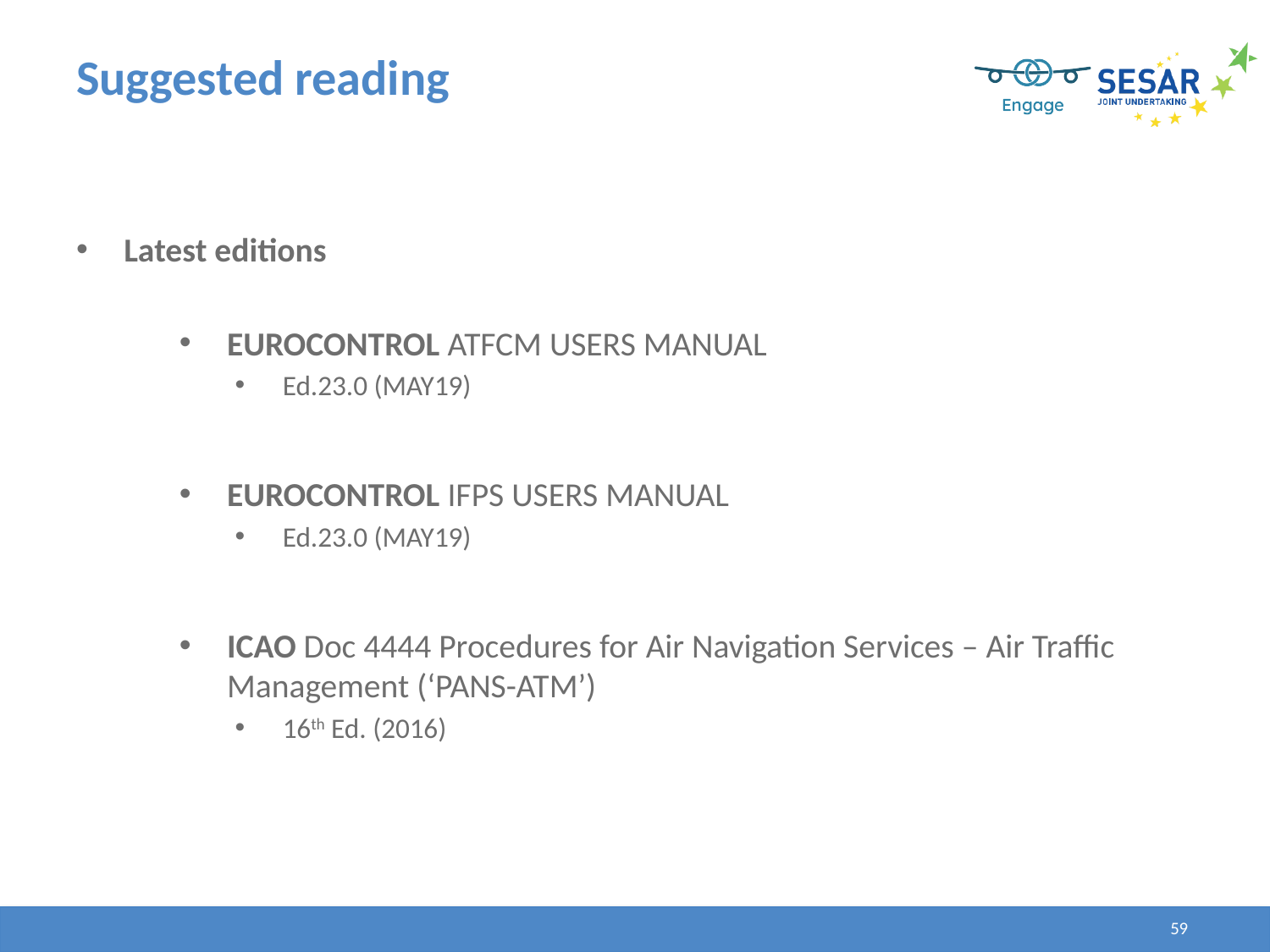

# Suggested reading
Latest editions

EUROCONTROL ATFCM USERS MANUAL
Ed.23.0 (MAY19)

EUROCONTROL IFPS USERS MANUAL
Ed.23.0 (MAY19)

ICAO Doc 4444 Procedures for Air Navigation Services – Air Traffic Management (‘PANS-ATM’)
16th Ed. (2016)
59